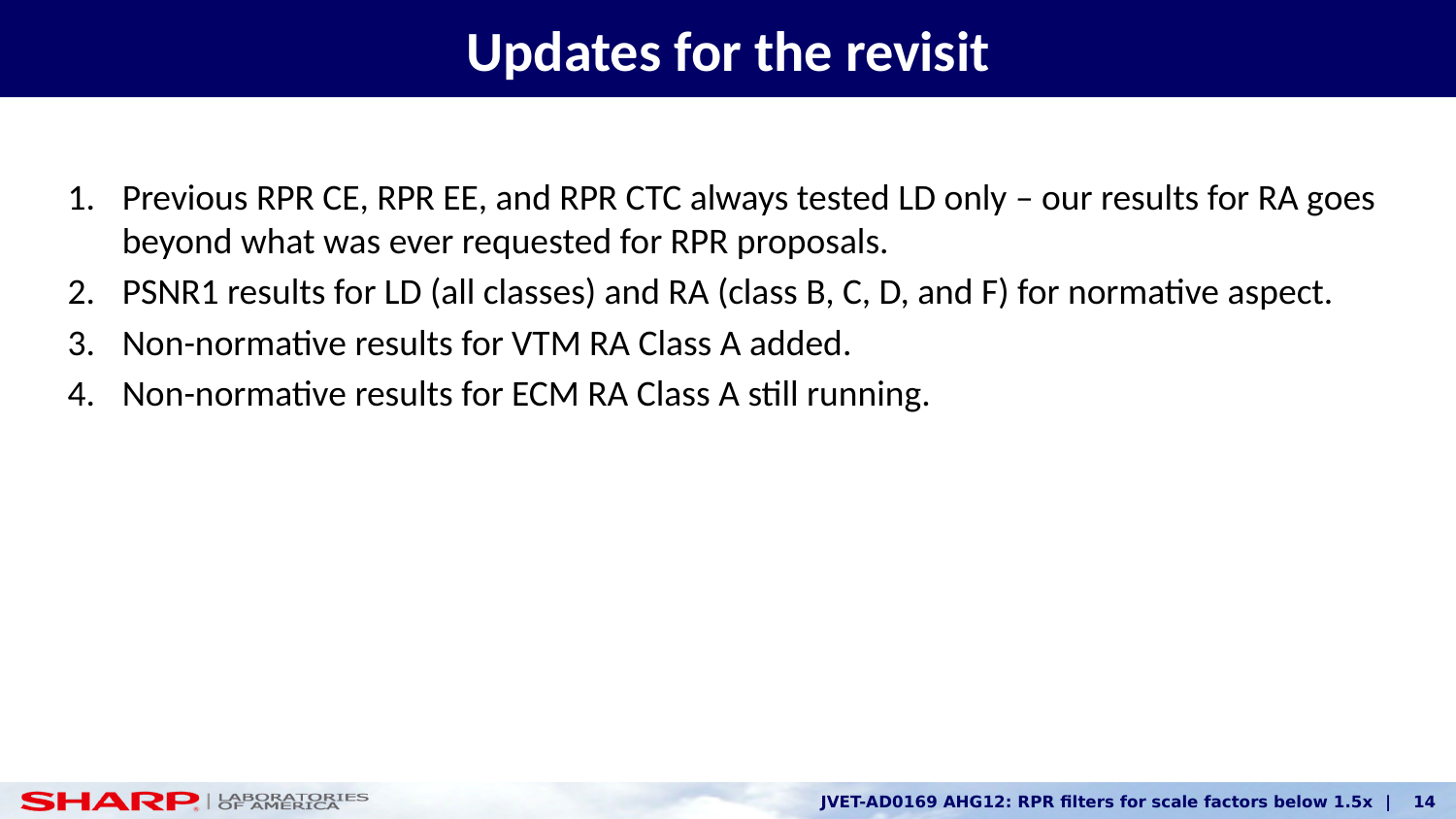

# Updates for the revisit
Previous RPR CE, RPR EE, and RPR CTC always tested LD only – our results for RA goes beyond what was ever requested for RPR proposals.
PSNR1 results for LD (all classes) and RA (class B, C, D, and F) for normative aspect.
Non-normative results for VTM RA Class A added.
Non-normative results for ECM RA Class A still running.